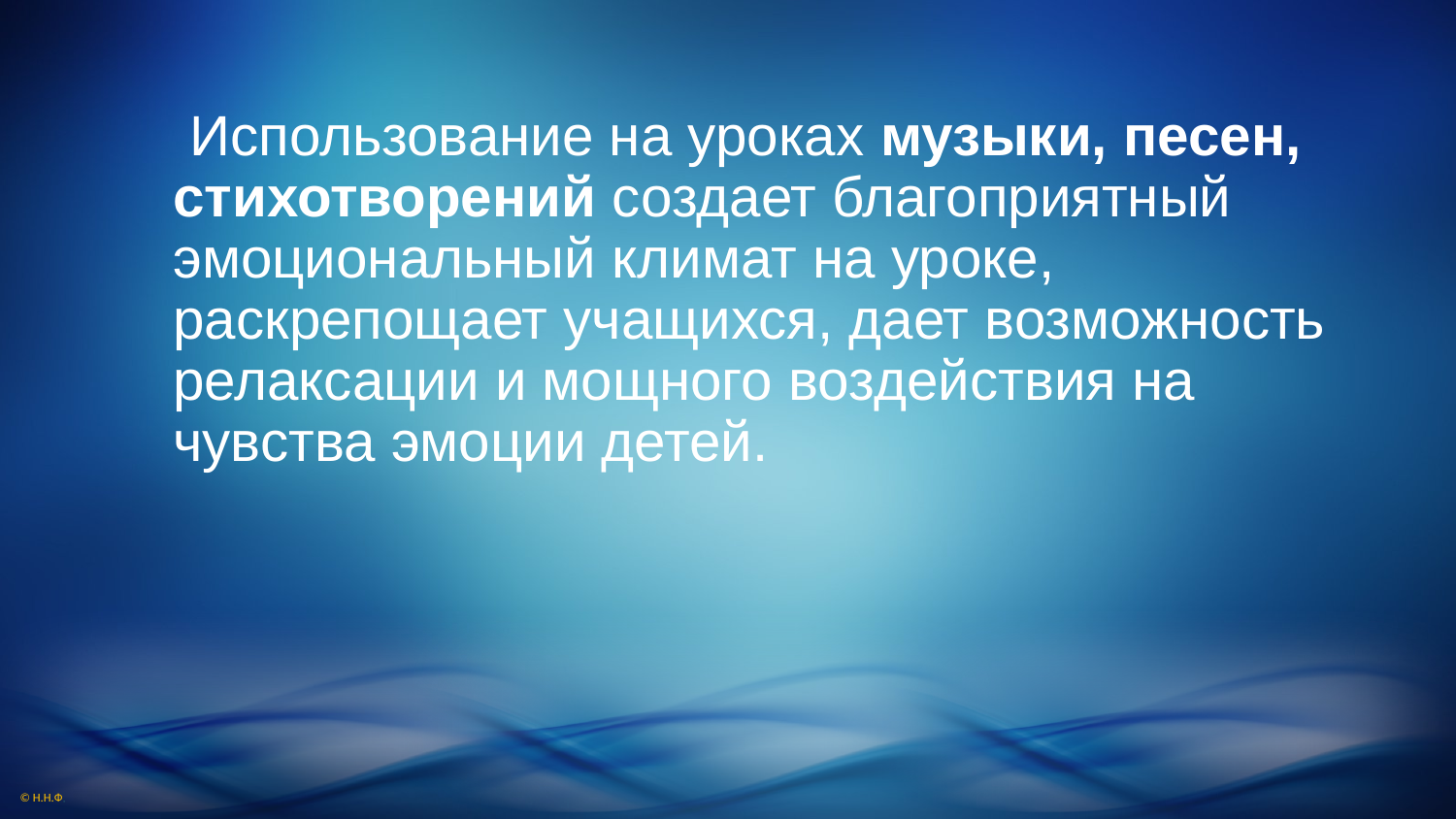

#
  Использование на уроках музыки, песен, стихотворений создает благоприятный эмоциональный климат на уроке, раскрепощает учащихся, дает возможность релаксации и мощного воздействия на чувства эмоции детей.